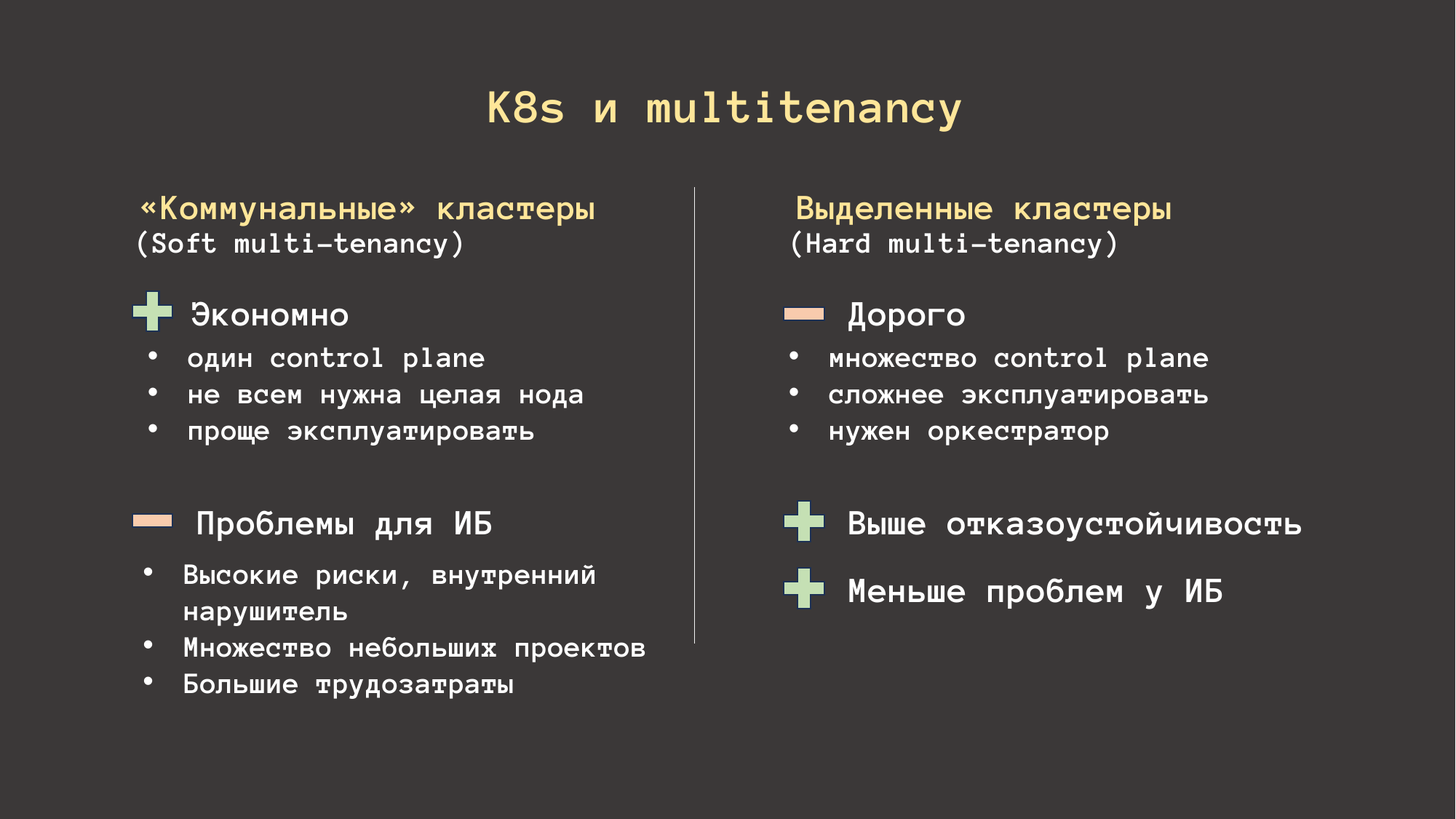

K8s и multitenancy
«Коммунальные» кластеры
Выделенные кластеры
(Soft multi-tenancy)
(Hard multi-tenancy)

Экономно
Дорого

один control plane
не всем нужна целая нода
проще эксплуатировать
множество control plane
сложнее эксплуатировать
нужен оркестратор

Проблемы для ИБ
Выше отказоустойчивость

Высокие риски, внутренний нарушитель
Множество небольших проектов
Большие трудозатраты
Меньше проблем у ИБ